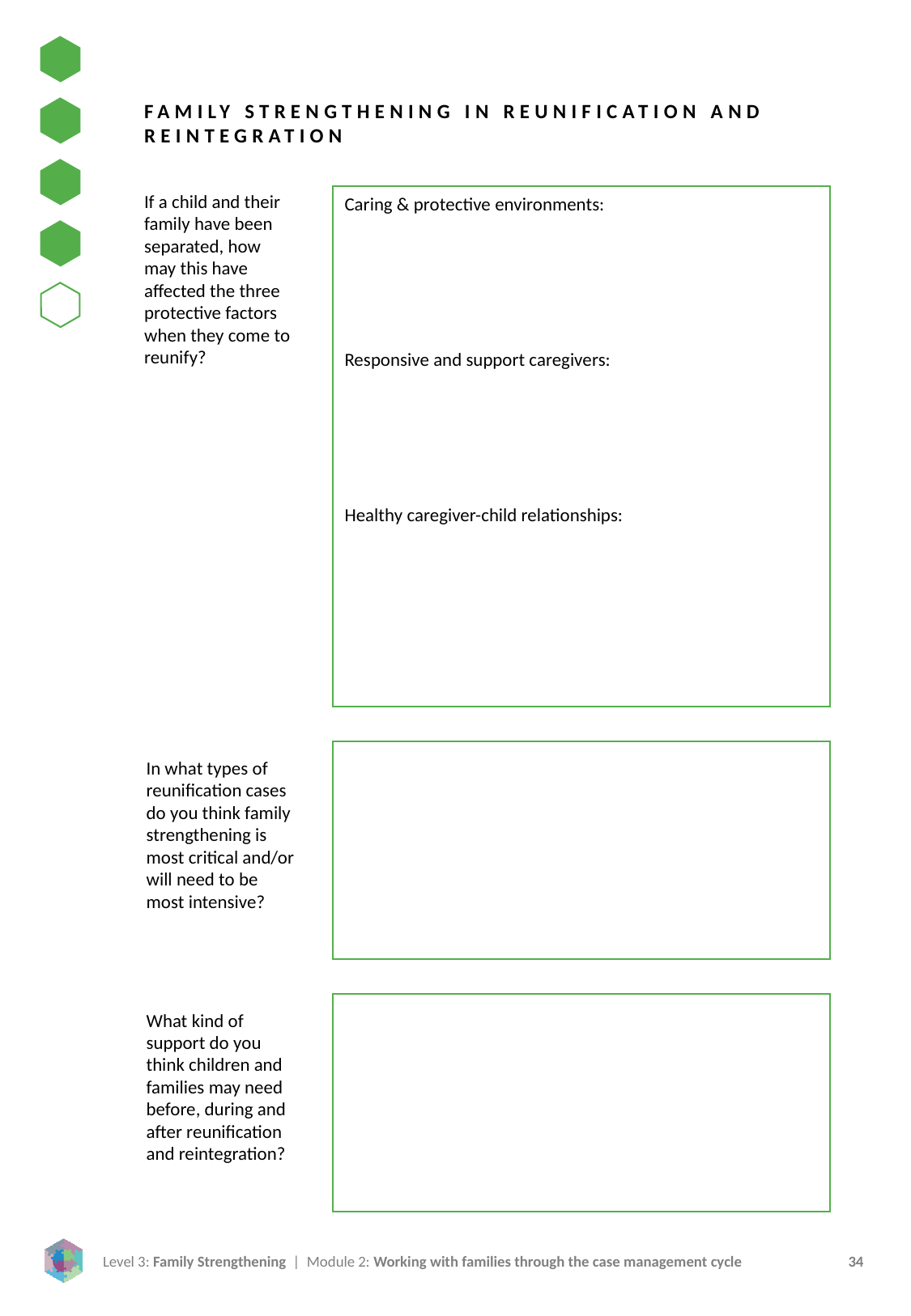

FAMILY STRENGTHENING IN REUNIFICATION AND REINTEGRATION

If a child and their family have been separated, how may this have affected the three protective factors when they come to reunify?
Caring & protective environments:

Responsive and support caregivers:

Healthy caregiver-child relationships:

In what types of reunification cases do you think family strengthening is most critical and/or will need to be most intensive?

What kind of support do you think children and families may need before, during and after reunification and reintegration?